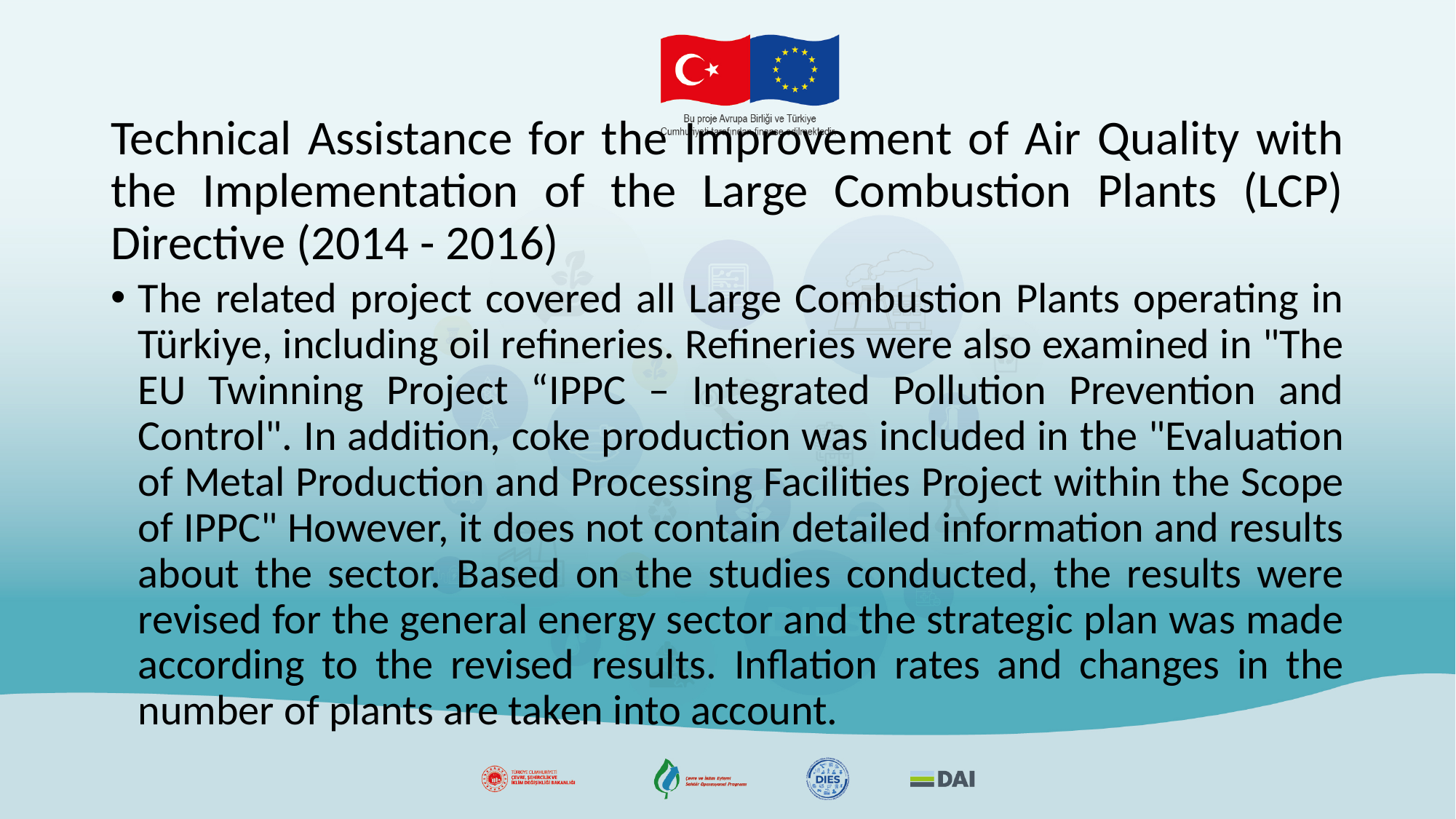

# Technical Assistance for the Improvement of Air Quality with the Implementation of the Large Combustion Plants (LCP) Directive (2014 - 2016)
The related project covered all Large Combustion Plants operating in Türkiye, including oil refineries. Refineries were also examined in "The EU Twinning Project “IPPC – Integrated Pollution Prevention and Control". In addition, coke production was included in the "Evaluation of Metal Production and Processing Facilities Project within the Scope of IPPC" However, it does not contain detailed information and results about the sector. Based on the studies conducted, the results were revised for the general energy sector and the strategic plan was made according to the revised results. Inflation rates and changes in the number of plants are taken into account.